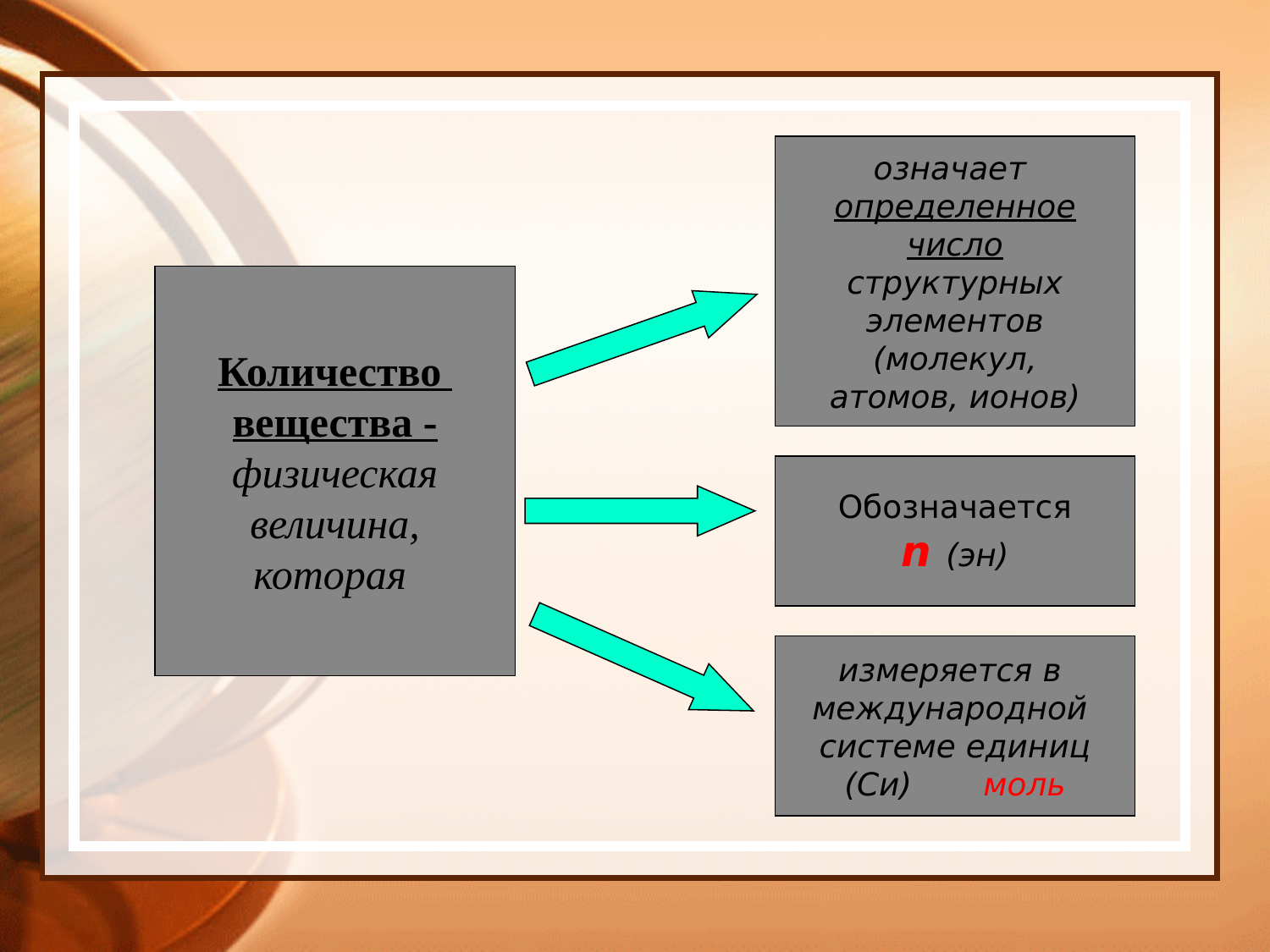

#
означает
определенное
число
структурных
элементов
(молекул,
атомов, ионов)
Количество
вещества -
физическая
величина,
которая

Обозначается
n (эн)

измеряется в
международной
системе единиц
(Си)       моль